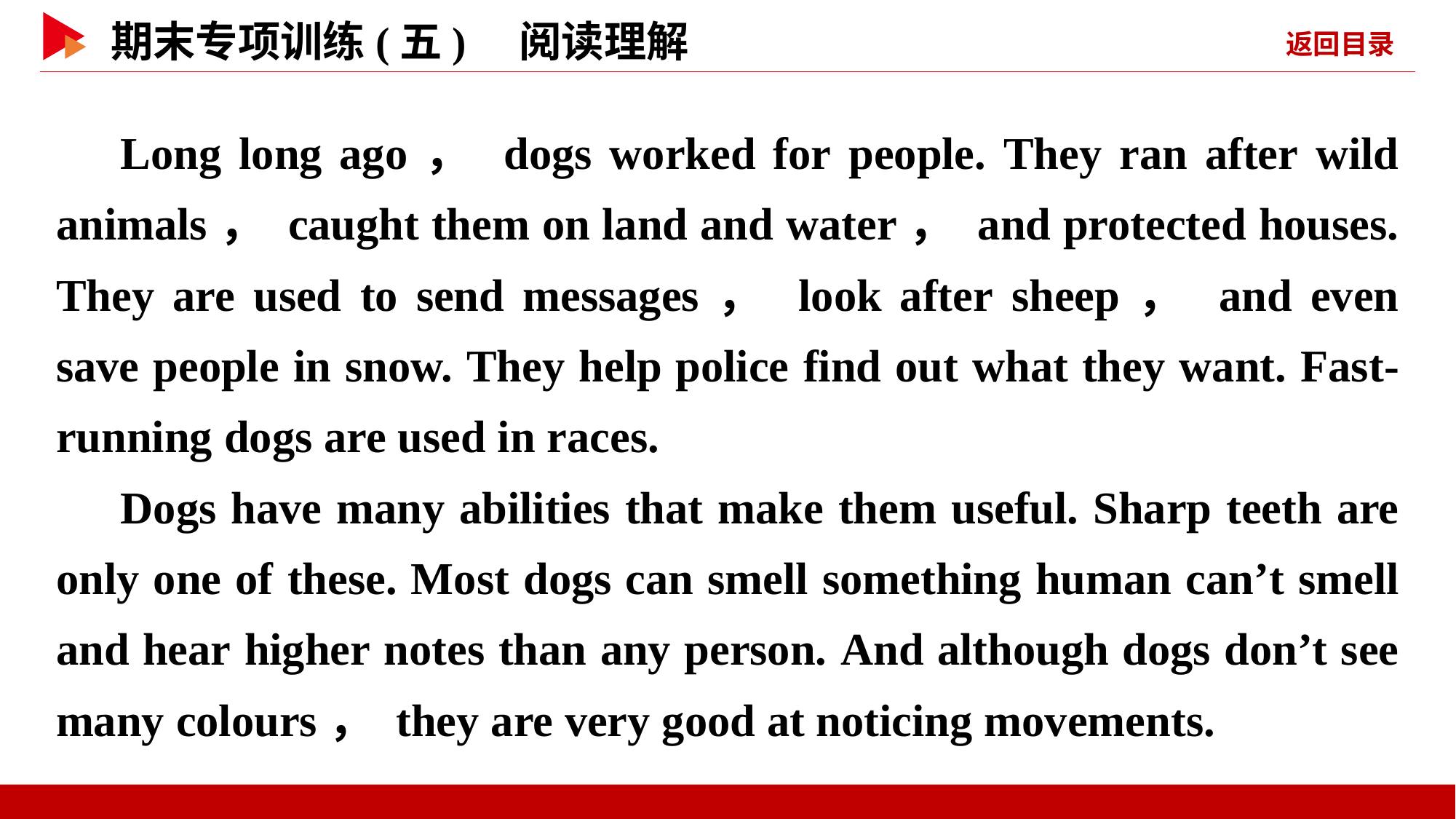

Long long ago， dogs worked for people. They ran after wild animals， caught them on land and water， and protected houses. They are used to send messages， look after sheep， and even save people in snow. They help police find out what they want. Fast-running dogs are used in races.
Dogs have many abilities that make them useful. Sharp teeth are only one of these. Most dogs can smell something human can’t smell and hear higher notes than any person. And although dogs don’t see many colours， they are very good at noticing movements.